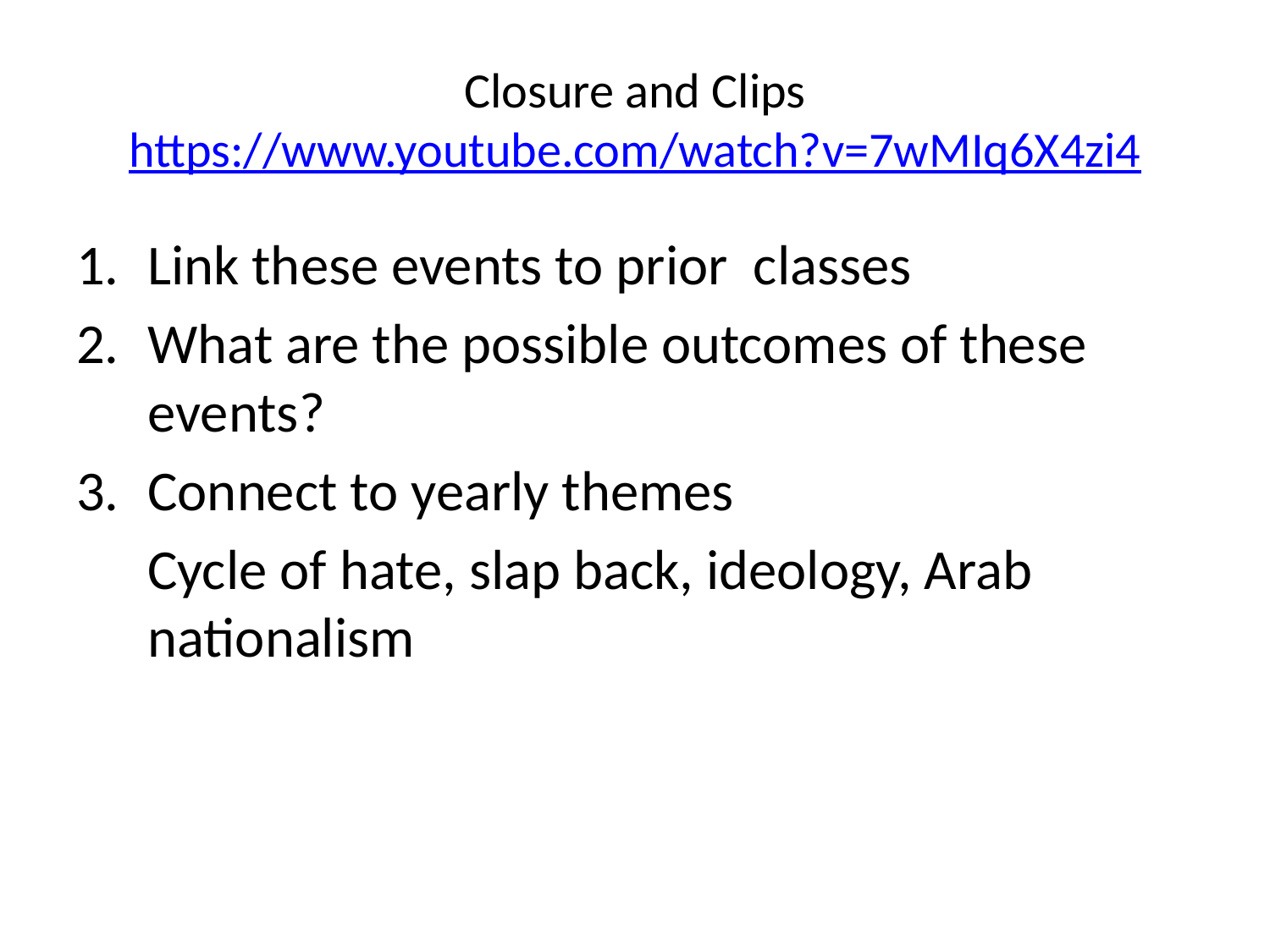

# Closure and Clips https://www.youtube.com/watch?v=7wMIq6X4zi4
Link these events to prior  classes
What are the possible outcomes of these events?
Connect to yearly themes
	Cycle of hate, slap back, ideology, Arab nationalism